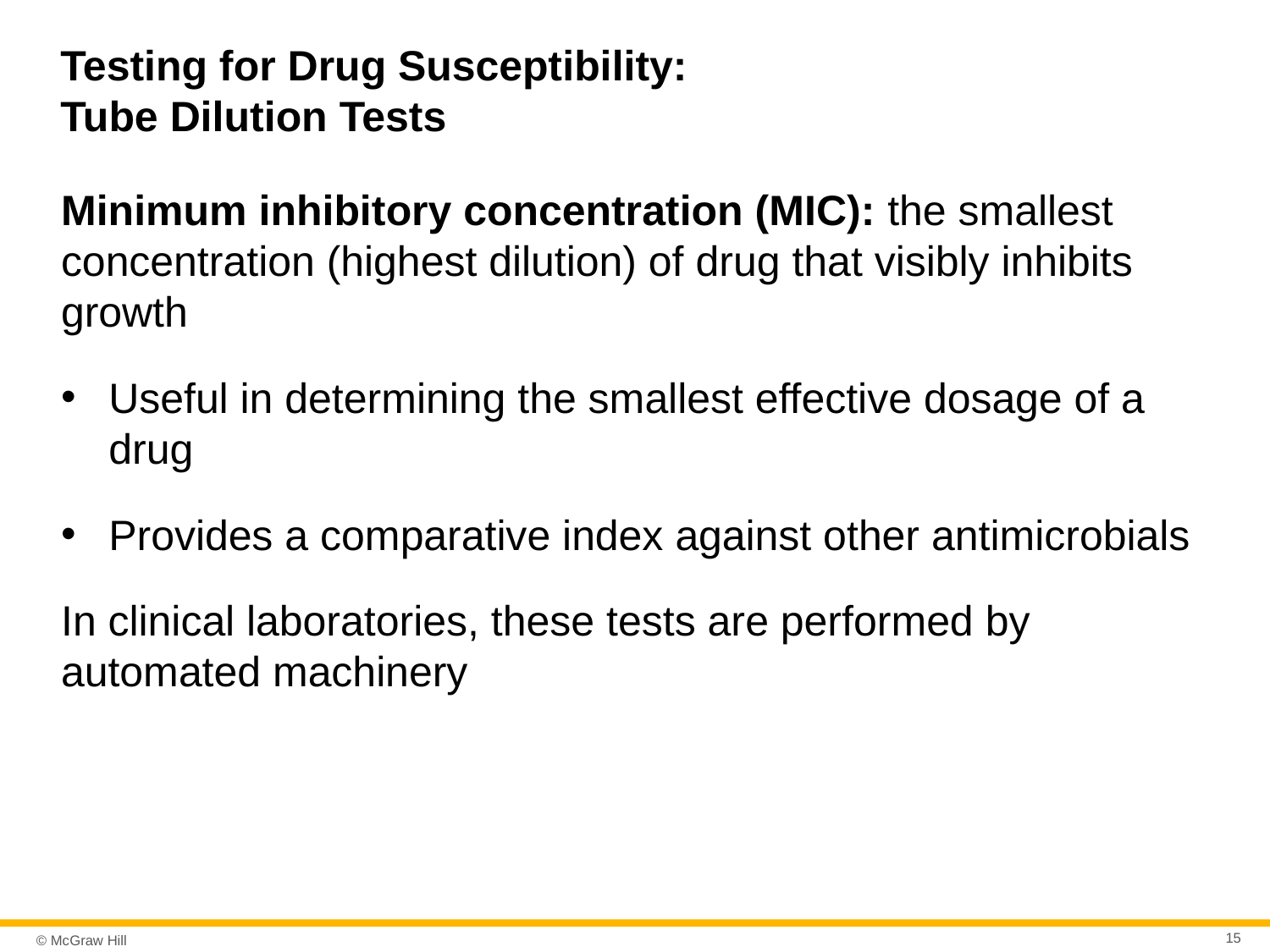

# Testing for Drug Susceptibility: Tube Dilution Tests
Minimum inhibitory concentration (MIC): the smallest concentration (highest dilution) of drug that visibly inhibits growth
Useful in determining the smallest effective dosage of a drug
Provides a comparative index against other antimicrobials
In clinical laboratories, these tests are performed by automated machinery